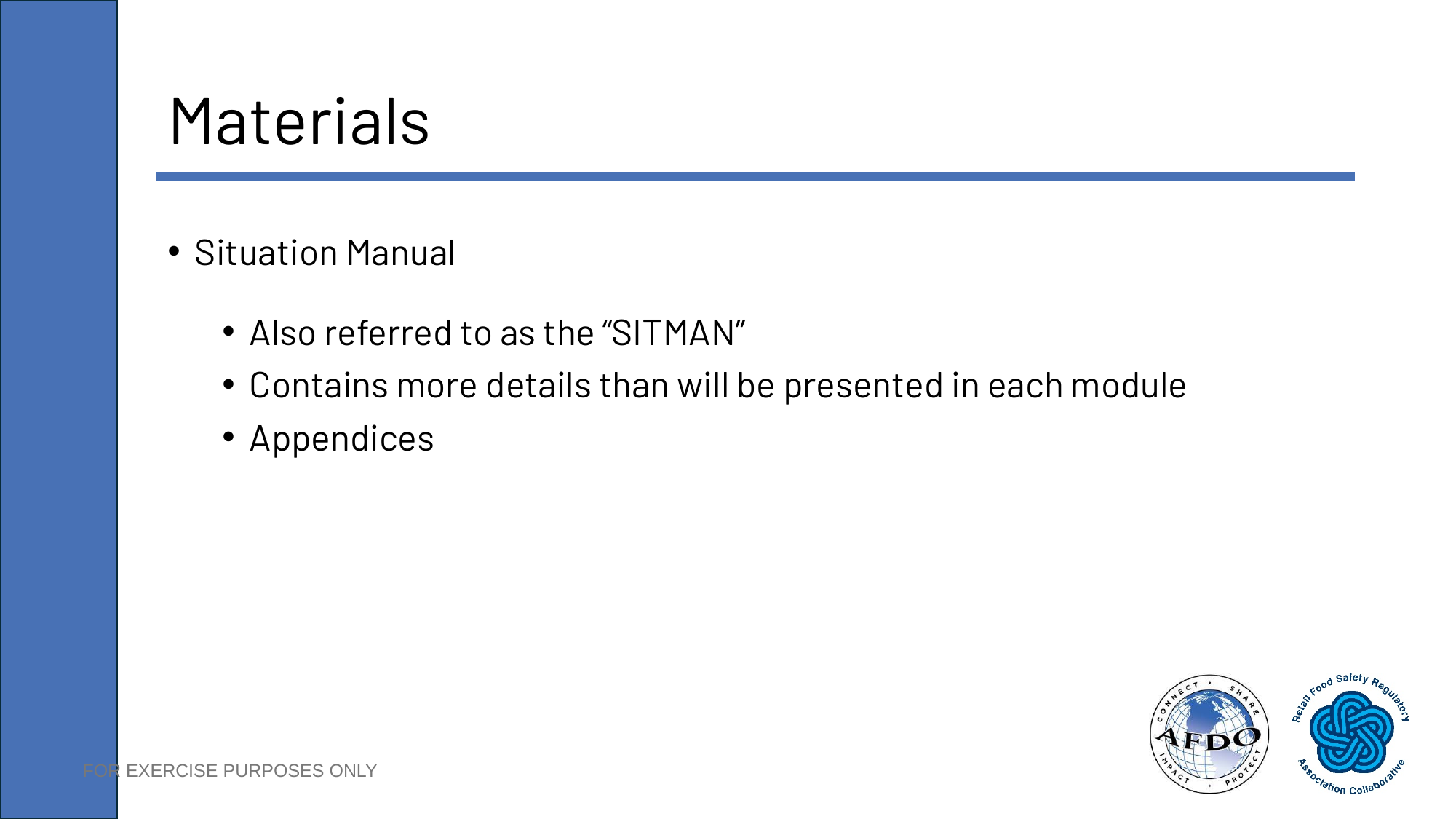

# Materials
Situation Manual
Also referred to as the “SITMAN”
Contains more details than will be presented in each module
Appendices

FOR EXERCISE PURPOSES ONLY